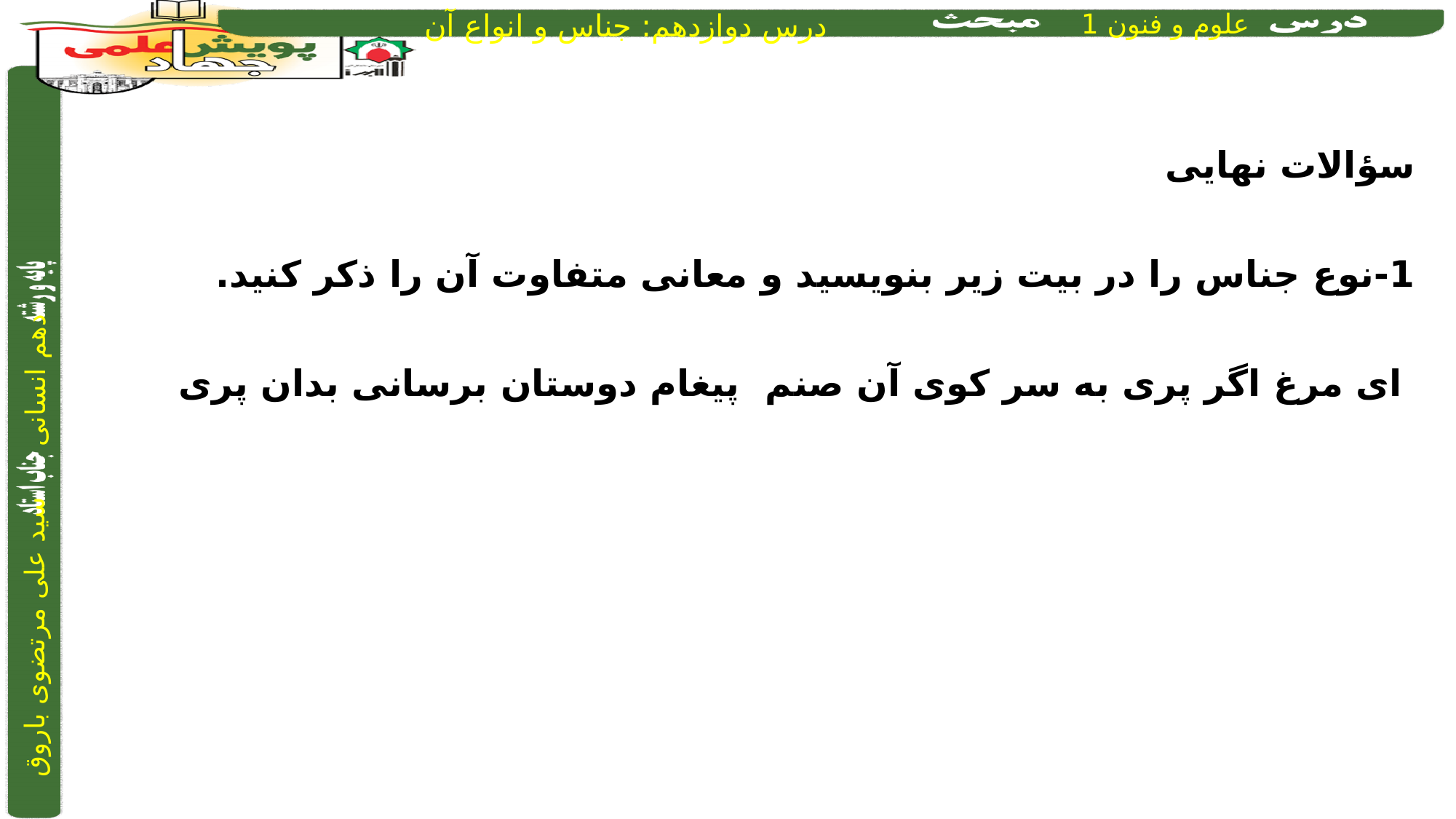

سؤالات نهایی
1-نوع جناس را در بیت زیر بنویسید و معانی متفاوت آن را ذکر کنید.
 ای مرغ اگر پری به سر کوی آن صنم	 	 پیغام دوستان برسانی بدان پری